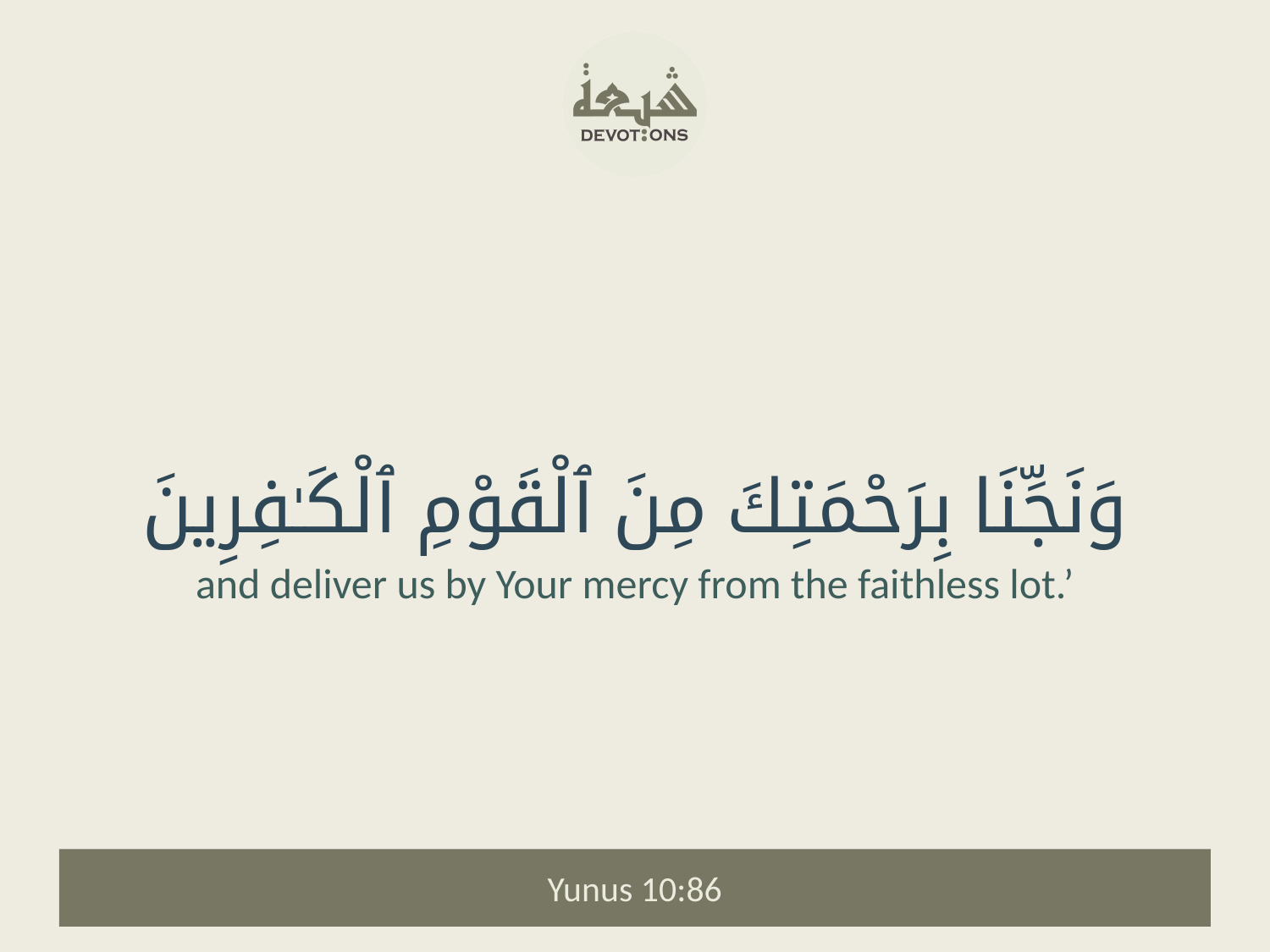

وَنَجِّنَا بِرَحْمَتِكَ مِنَ ٱلْقَوْمِ ٱلْكَـٰفِرِينَ
and deliver us by Your mercy from the faithless lot.’
Yunus 10:86